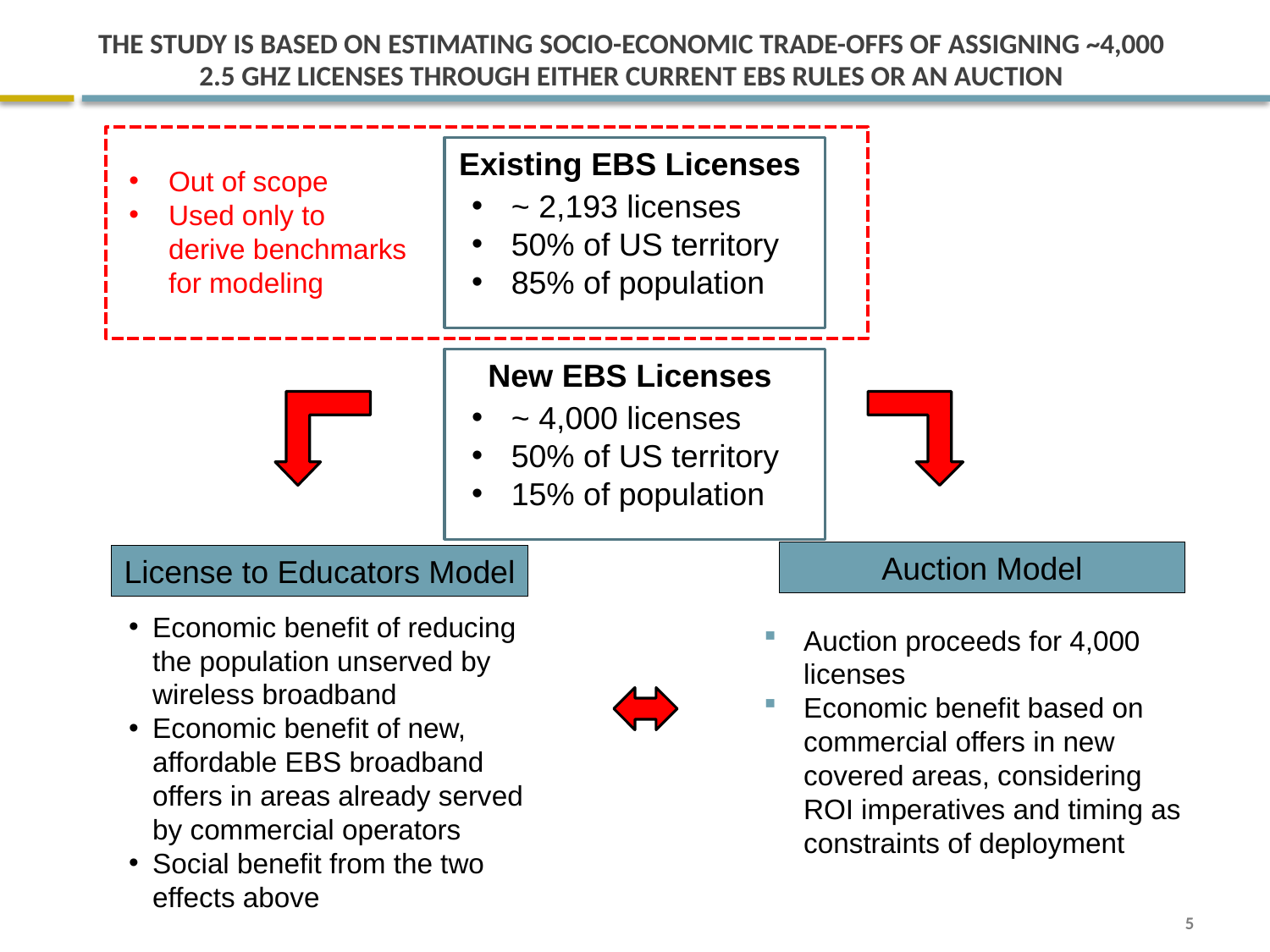

# THE STUDY IS BASED ON ESTIMATING SOCIO-ECONOMIC TRADE-OFFS OF ASSIGNING ~4,000 2.5 GHZ LICENSES THROUGH EITHER CURRENT EBS RULES OR AN AUCTION

Existing EBS Licenses

Out of scope
Used only to derive benchmarks for modeling
~ 2,193 licenses
50% of US territory
85% of population

New EBS Licenses

~ 4,000 licenses
50% of US territory
15% of population

Auction Model
License to Educators Model
Economic benefit of reducing the population unserved by wireless broadband
Economic benefit of new, affordable EBS broadband offers in areas already served by commercial operators
Social benefit from the two effects above
Auction proceeds for 4,000 licenses
Economic benefit based on commercial offers in new covered areas, considering ROI imperatives and timing as constraints of deployment